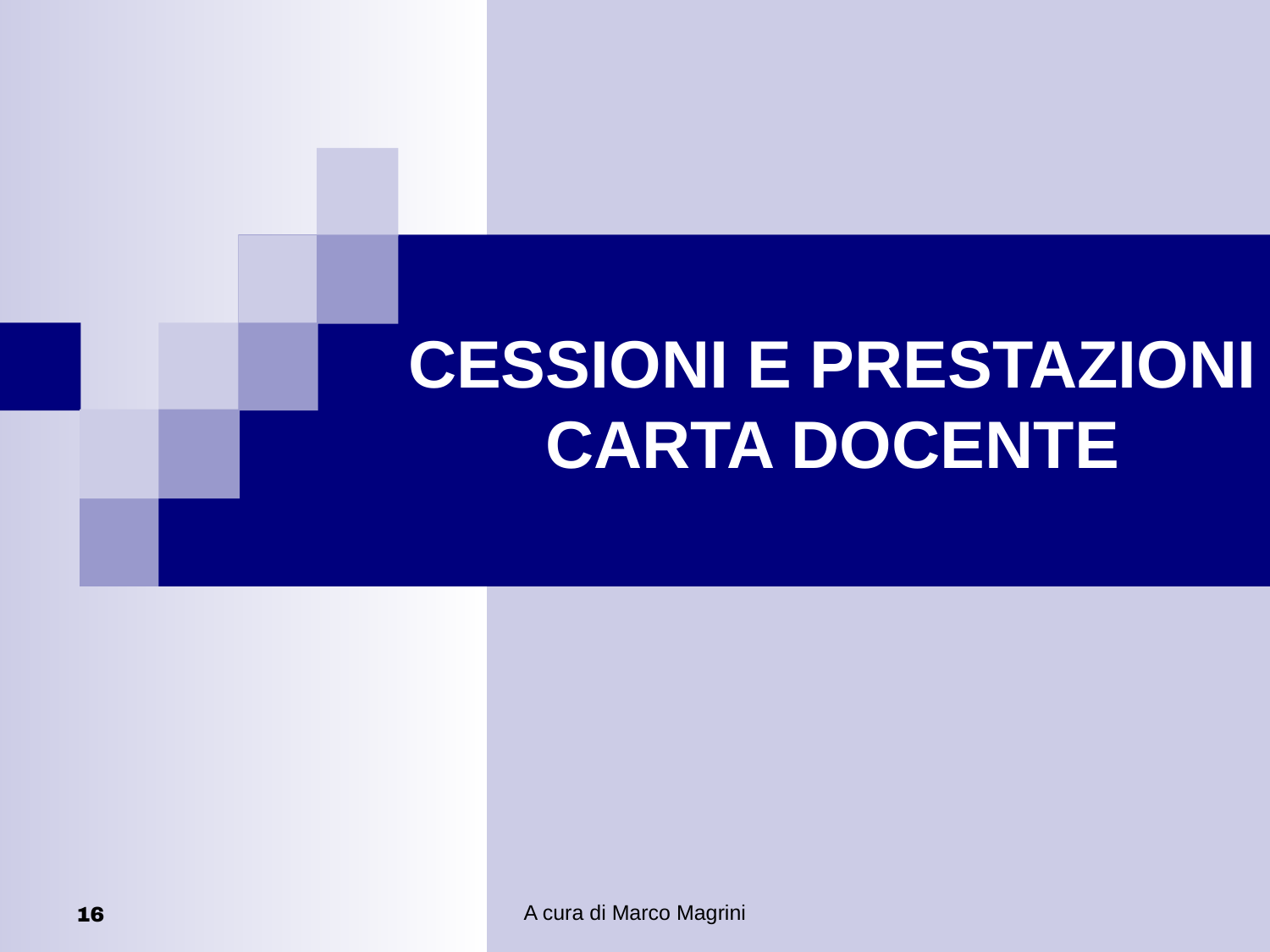

# CESSIONI E PRESTAZIONI CARTA DOCENTE
16
A cura di Marco Magrini